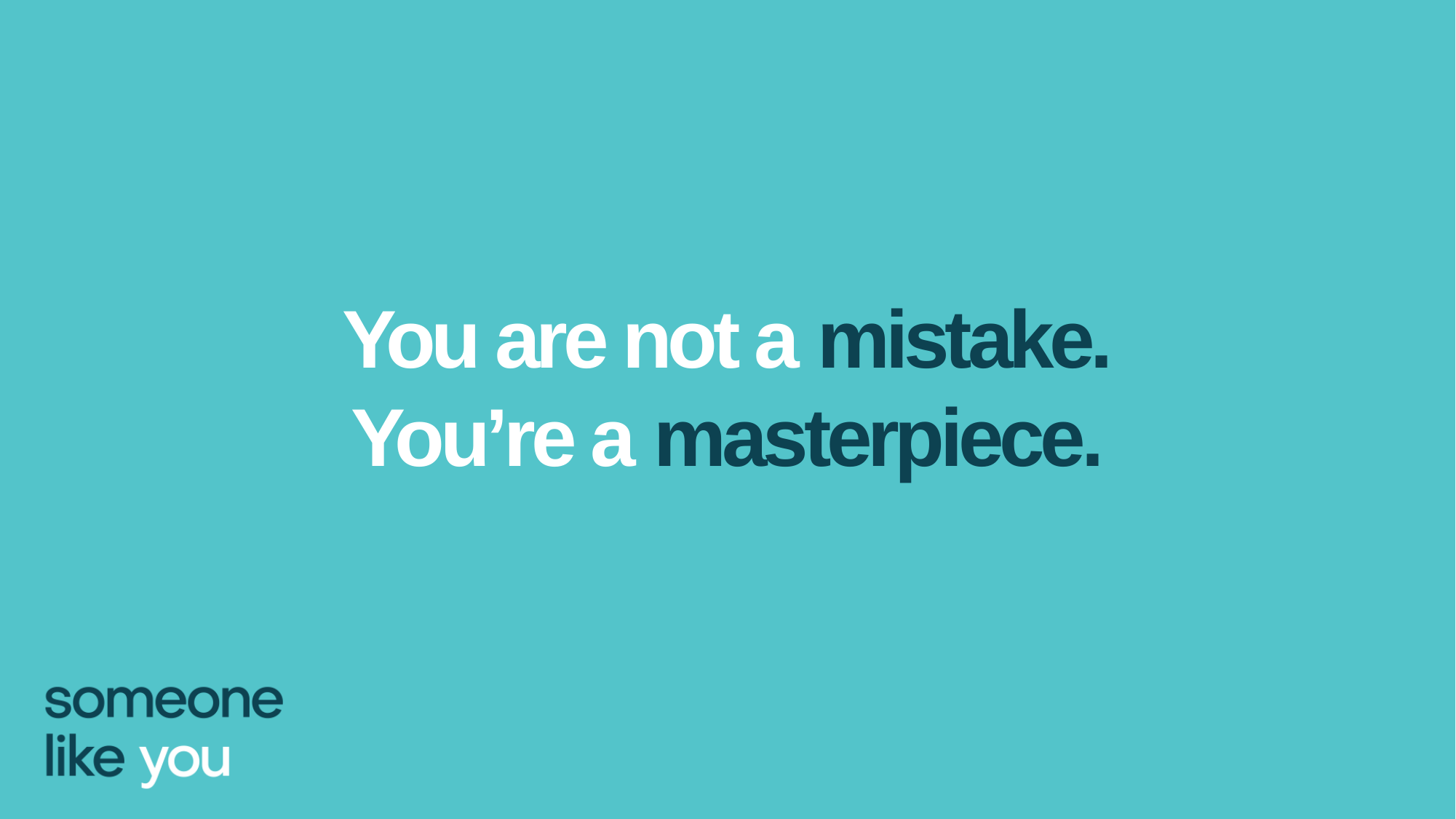

You are not a mistake.
You’re a masterpiece.